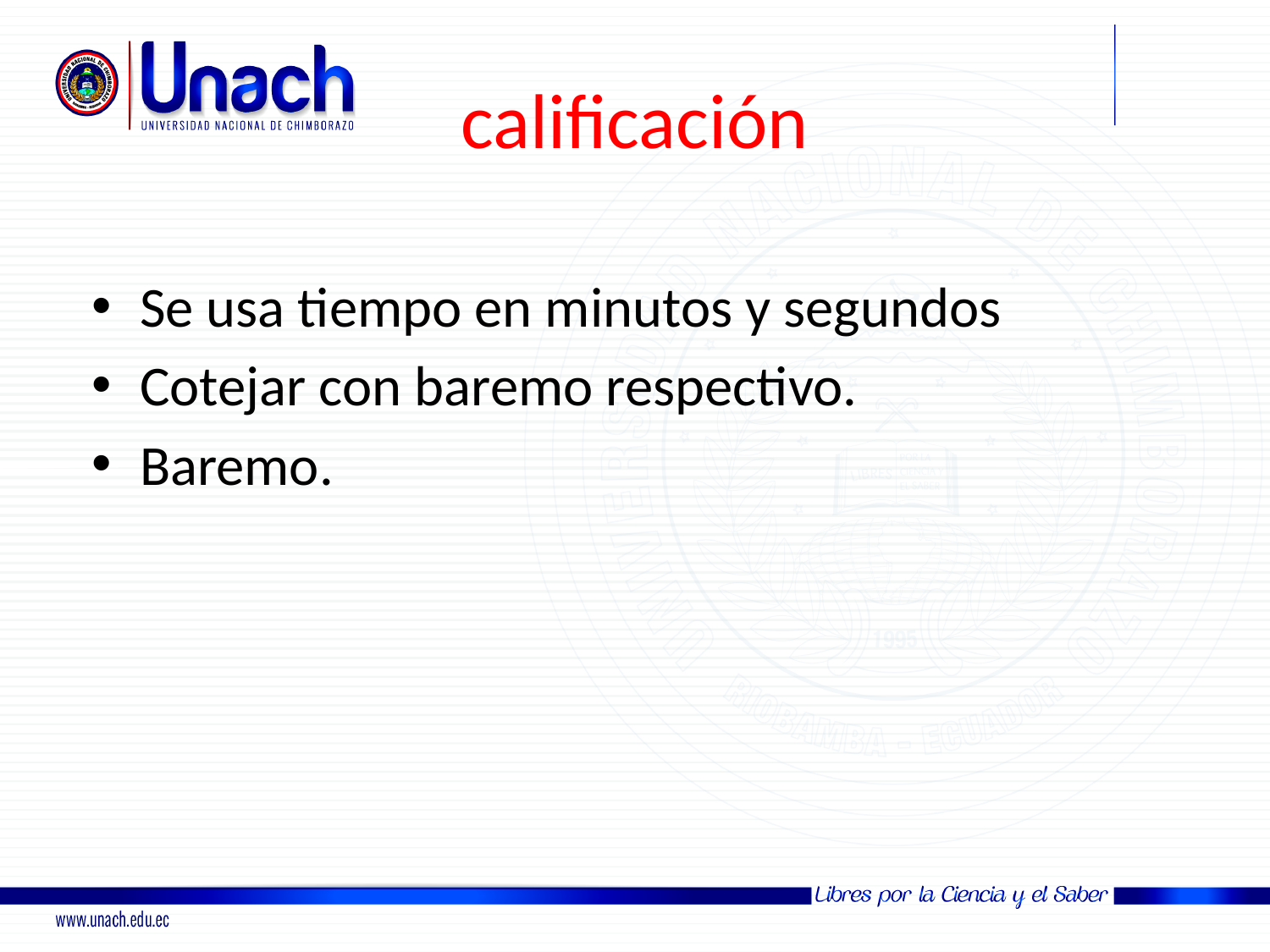

# calificación
Se usa tiempo en minutos y segundos
Cotejar con baremo respectivo.
Baremo.